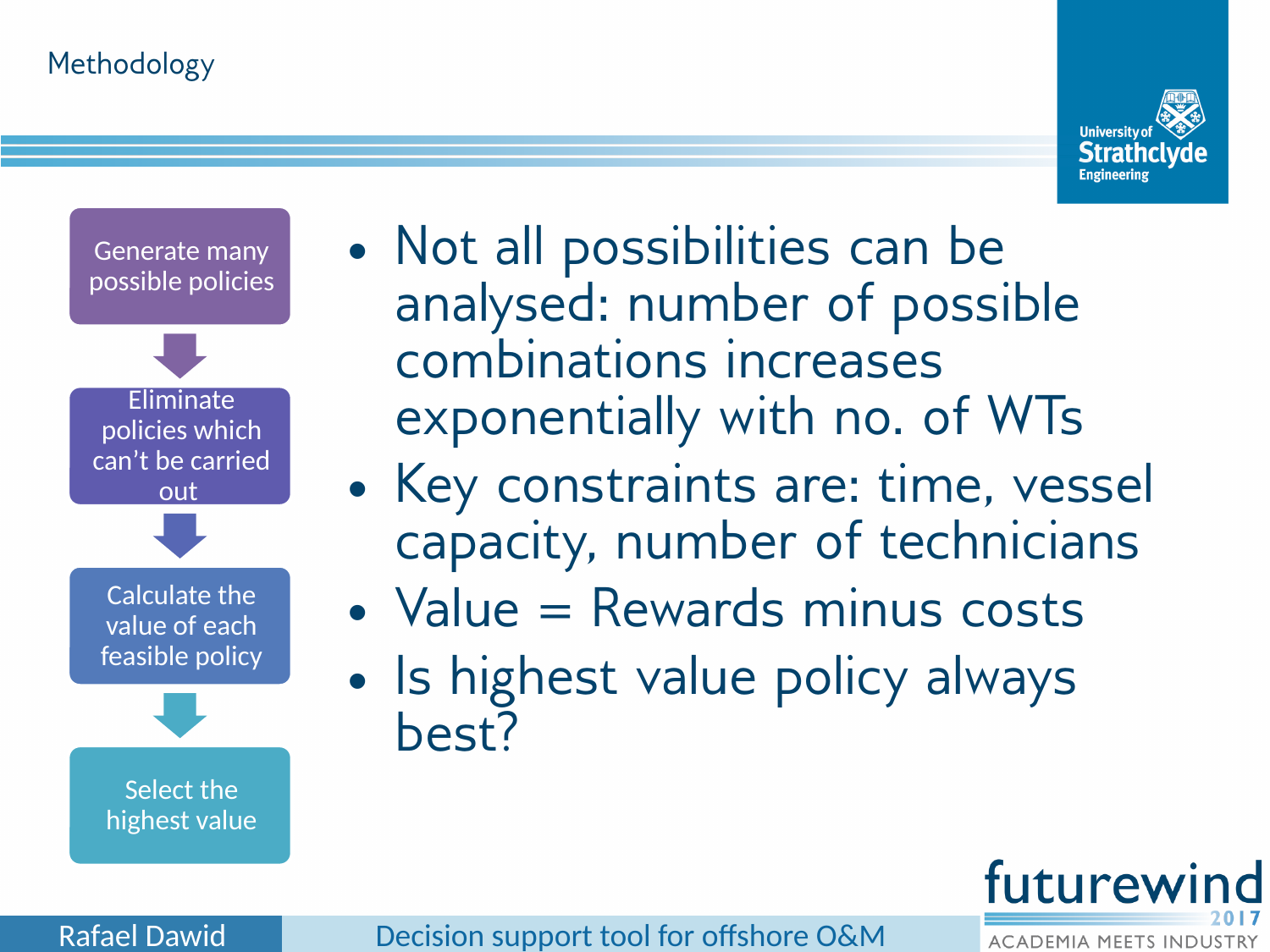

Methodology
Generate many possible policies

Eliminate policies which can’t be carried out

Calculate the value of each feasible policy

Select the highest value
Not all possibilities can be analysed: number of possible combinations increases exponentially with no. of WTs
Key constraints are: time, vessel capacity, number of technicians
Value = Rewards minus costs
Is highest value policy always best?